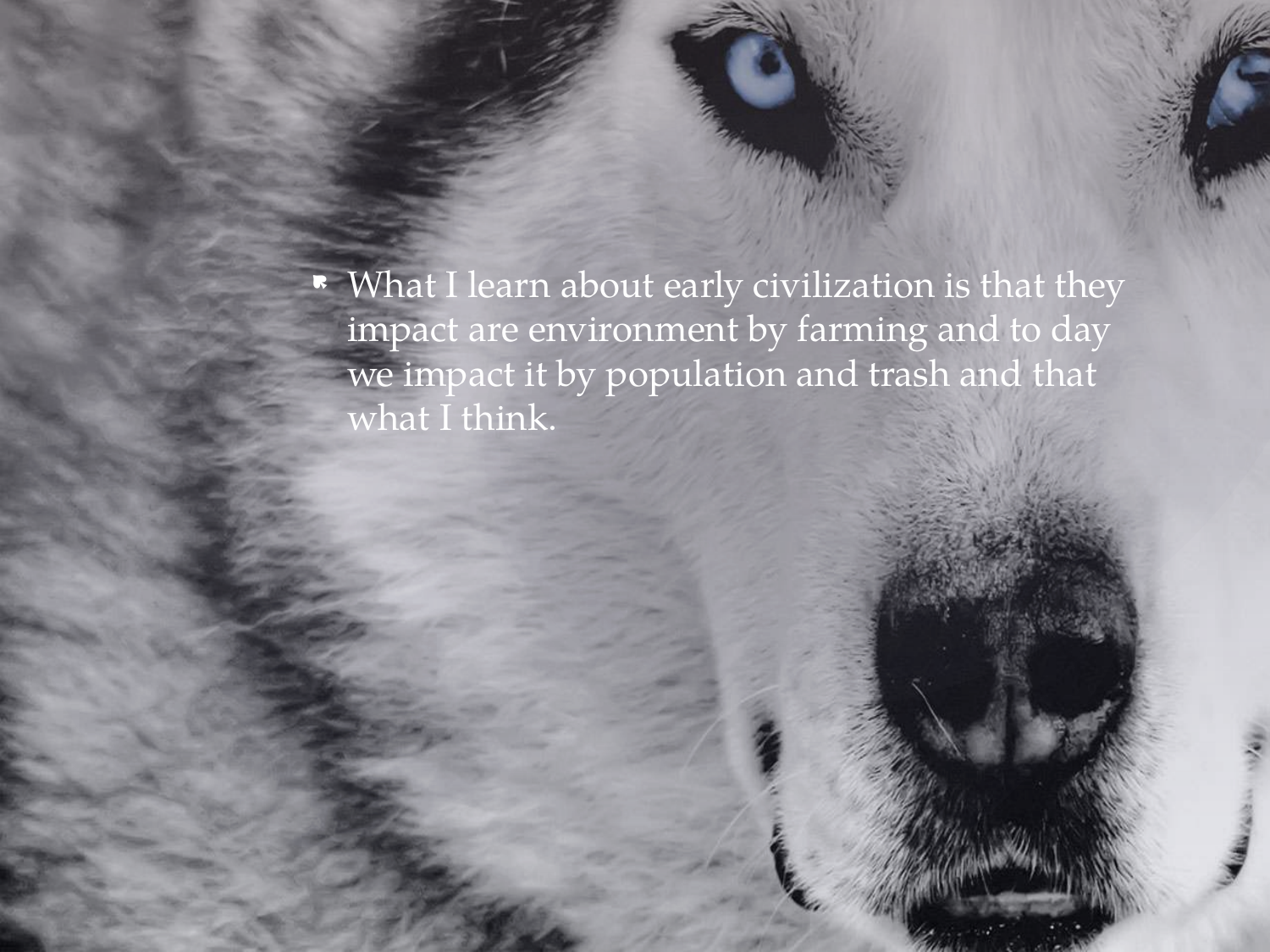

What I learn about early civilization is that they impact are environment by farming and to day we impact it by population and trash and that what I think.
#